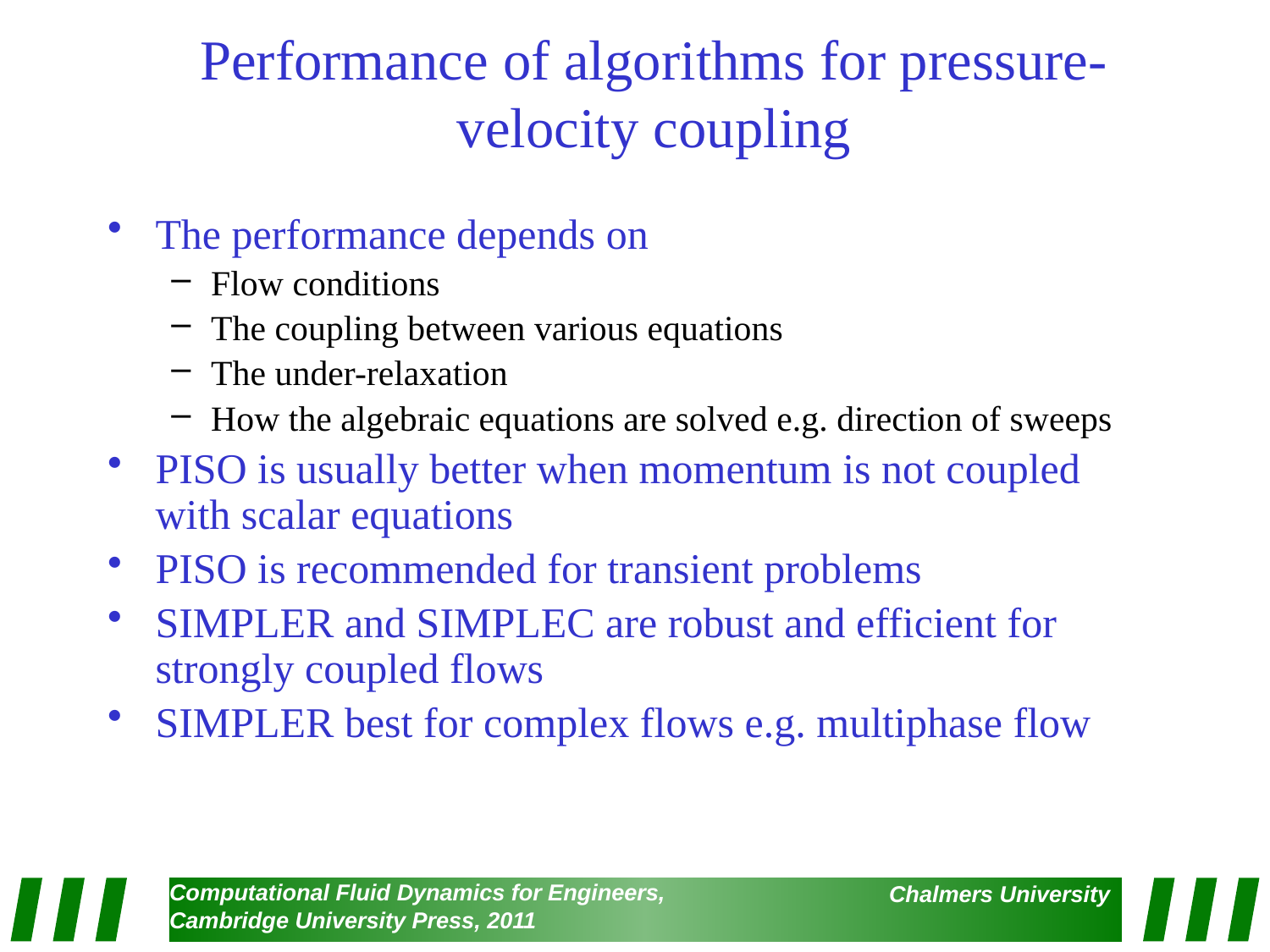

# Performance of algorithms for pressure-velocity coupling
The performance depends on
Flow conditions
The coupling between various equations
The under-relaxation
How the algebraic equations are solved e.g. direction of sweeps
PISO is usually better when momentum is not coupled with scalar equations
PISO is recommended for transient problems
SIMPLER and SIMPLEC are robust and efficient for strongly coupled flows
SIMPLER best for complex flows e.g. multiphase flow